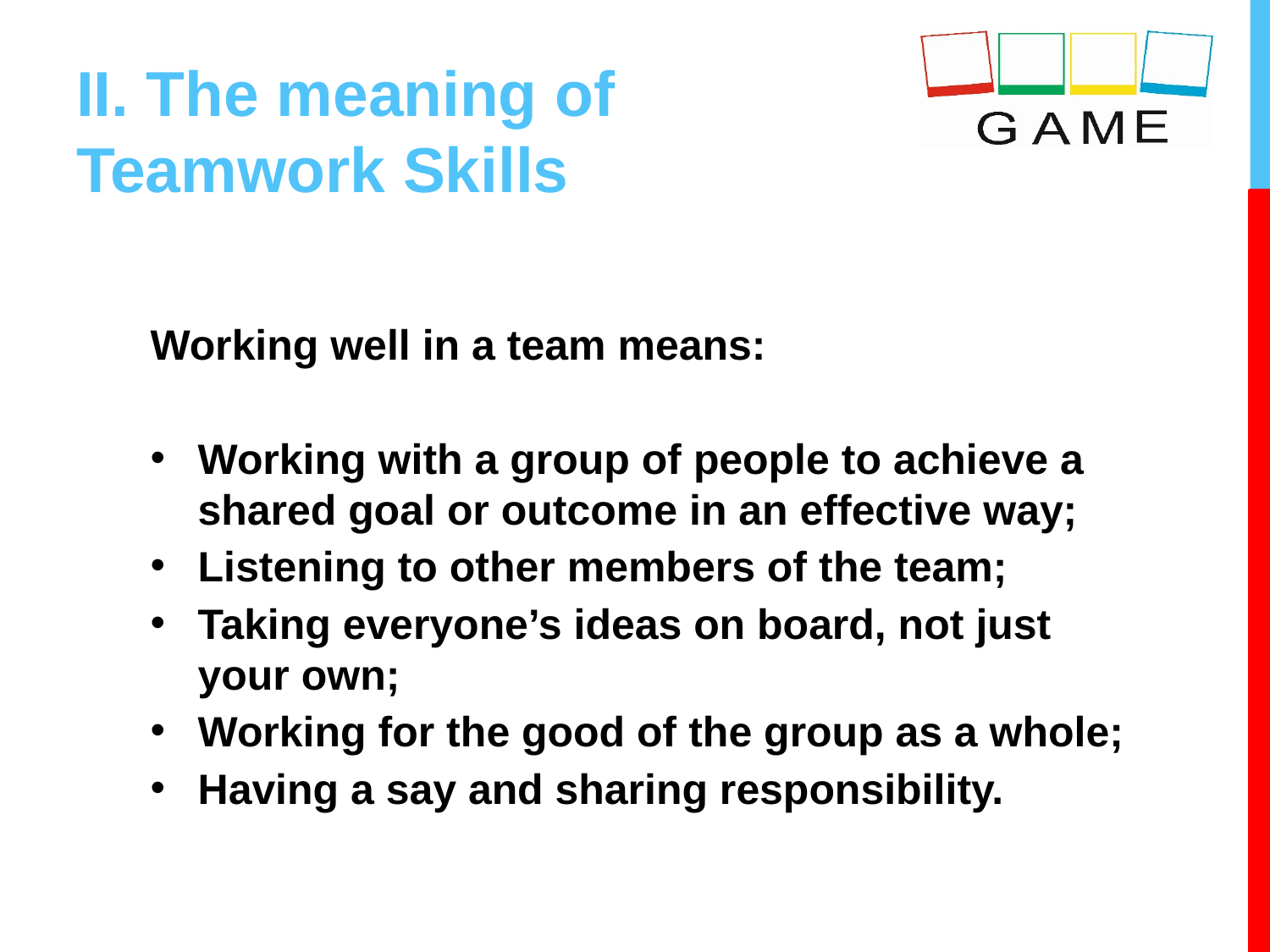

# II. The meaning of Teamwork Skills

Working well in a team means:

Working with a group of people to achieve a shared goal or outcome in an effective way;
Listening to other members of the team;
Taking everyone’s ideas on board, not just your own;
Working for the good of the group as a whole;
Having a say and sharing responsibility.